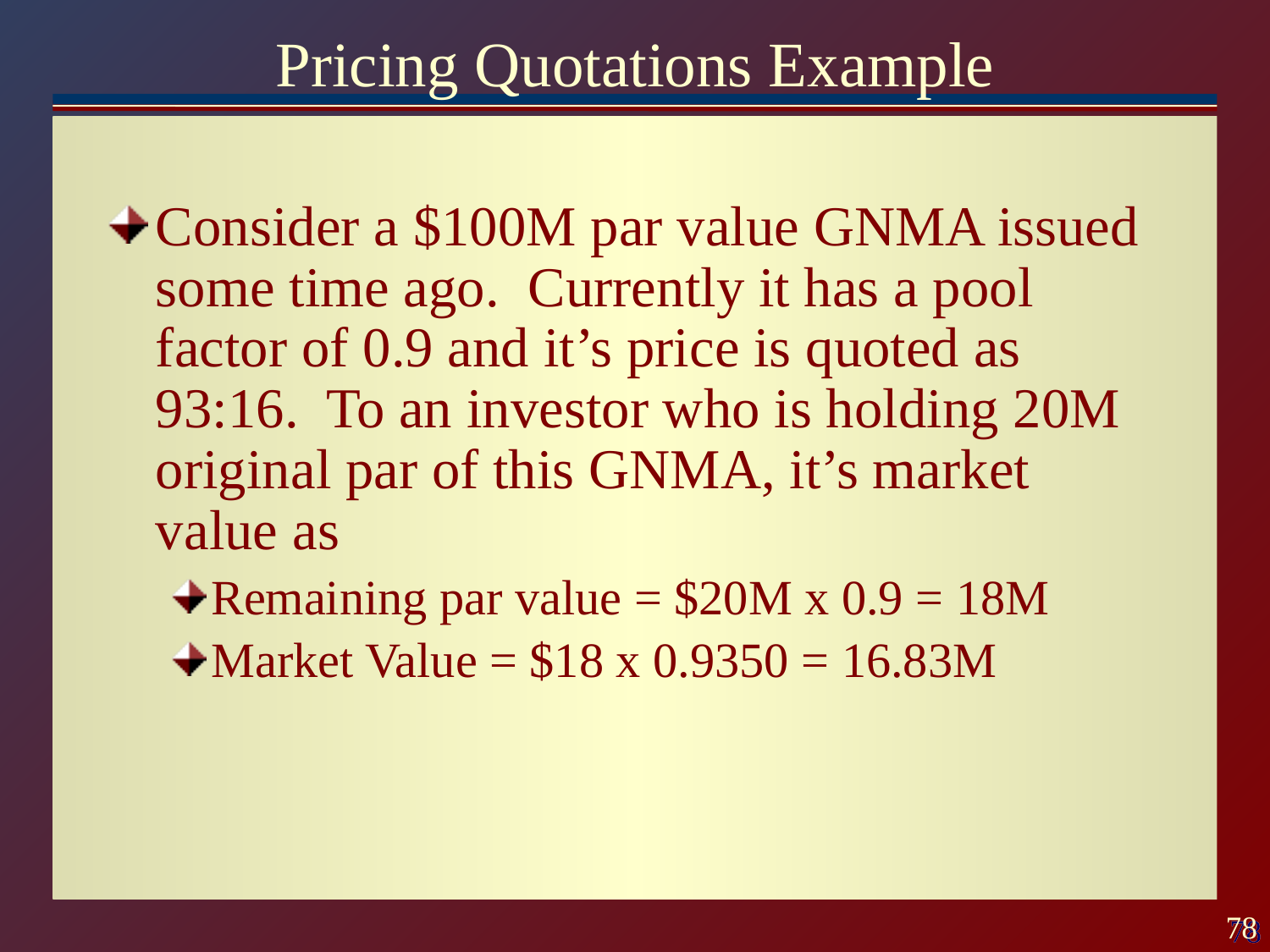

# Pricing Quotations Example
Consider a $100M par value GNMA issued some time ago.  Currently it has a pool factor of 0.9 and it’s price is quoted as 93:16.  To an investor who is holding 20M original par of this GNMA, it’s market value as
Remaining par value = $20M x 0.9 = 18M
Market Value = $18 x 0.9350 = 16.83M